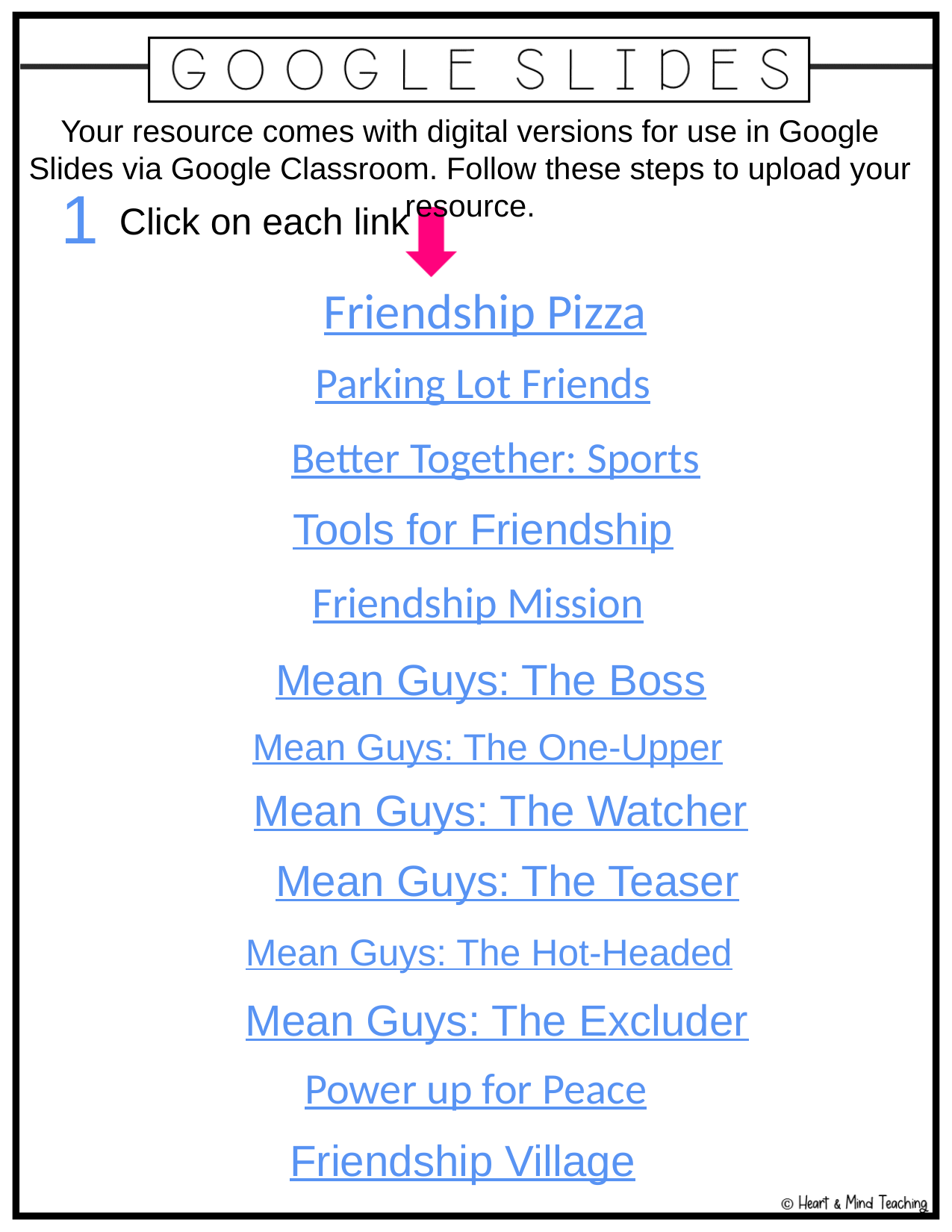

Your resource comes with digital versions for use in Google Slides via Google Classroom. Follow these steps to upload your resource.
1
Click on each link
Friendship Pizza
Parking Lot Friends
Better Together: Sports
Tools for Friendship
Friendship Mission
Mean Guys: The Boss
Mean Guys: The One-Upper
Mean Guys: The Watcher
Mean Guys: The Teaser
Mean Guys: The Hot-Headed
Mean Guys: The Excluder
Power up for Peace
Friendship Village